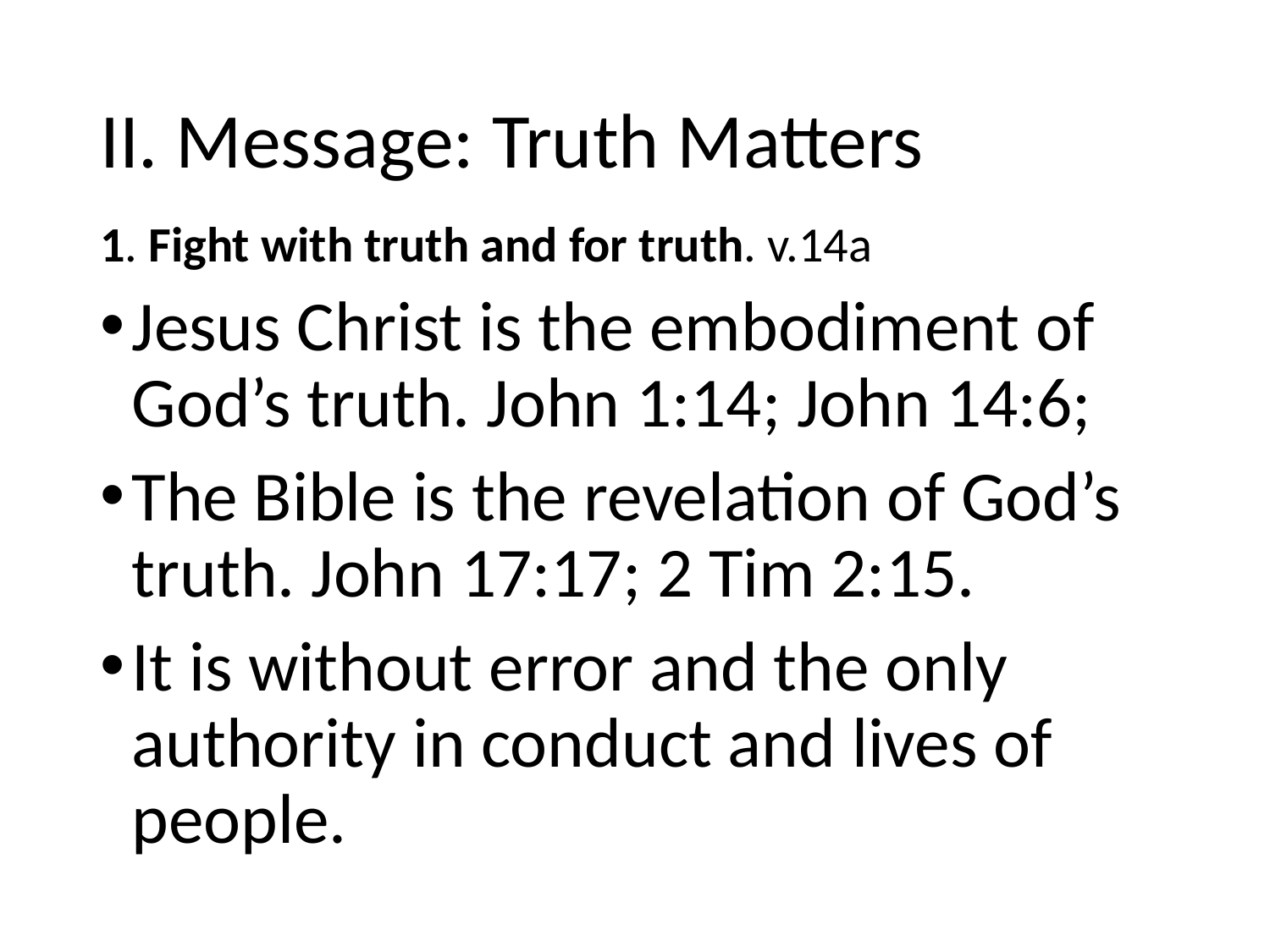

# II. Message: Truth Matters
1. Fight with truth and for truth. v.14a
Jesus Christ is the embodiment of God’s truth. John 1:14; John 14:6;
The Bible is the revelation of God’s truth. John 17:17; 2 Tim 2:15.
It is without error and the only authority in conduct and lives of people.